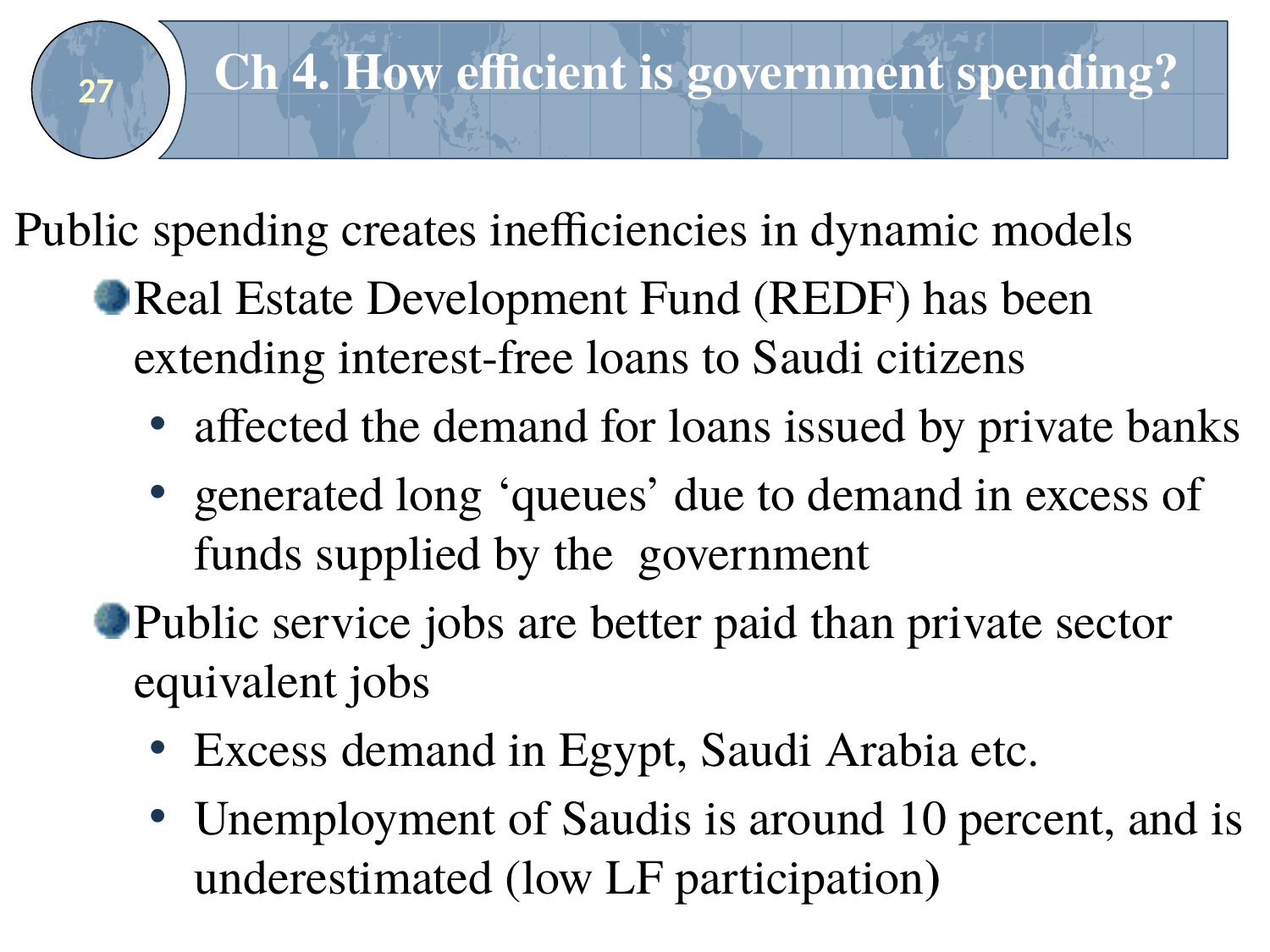

# Ch 4. How efficient is government spending?
27
	Public spending creates inefficiencies in dynamic models
Real Estate Development Fund (REDF) has been extending interest-free loans to Saudi citizens
affected the demand for loans issued by private banks
generated long ‘queues’ due to demand in excess of funds supplied by the  government
Public service jobs are better paid than private sector equivalent jobs
Excess demand in Egypt, Saudi Arabia etc.
Unemployment of Saudis is around 10 percent, and is underestimated (low LF participation)